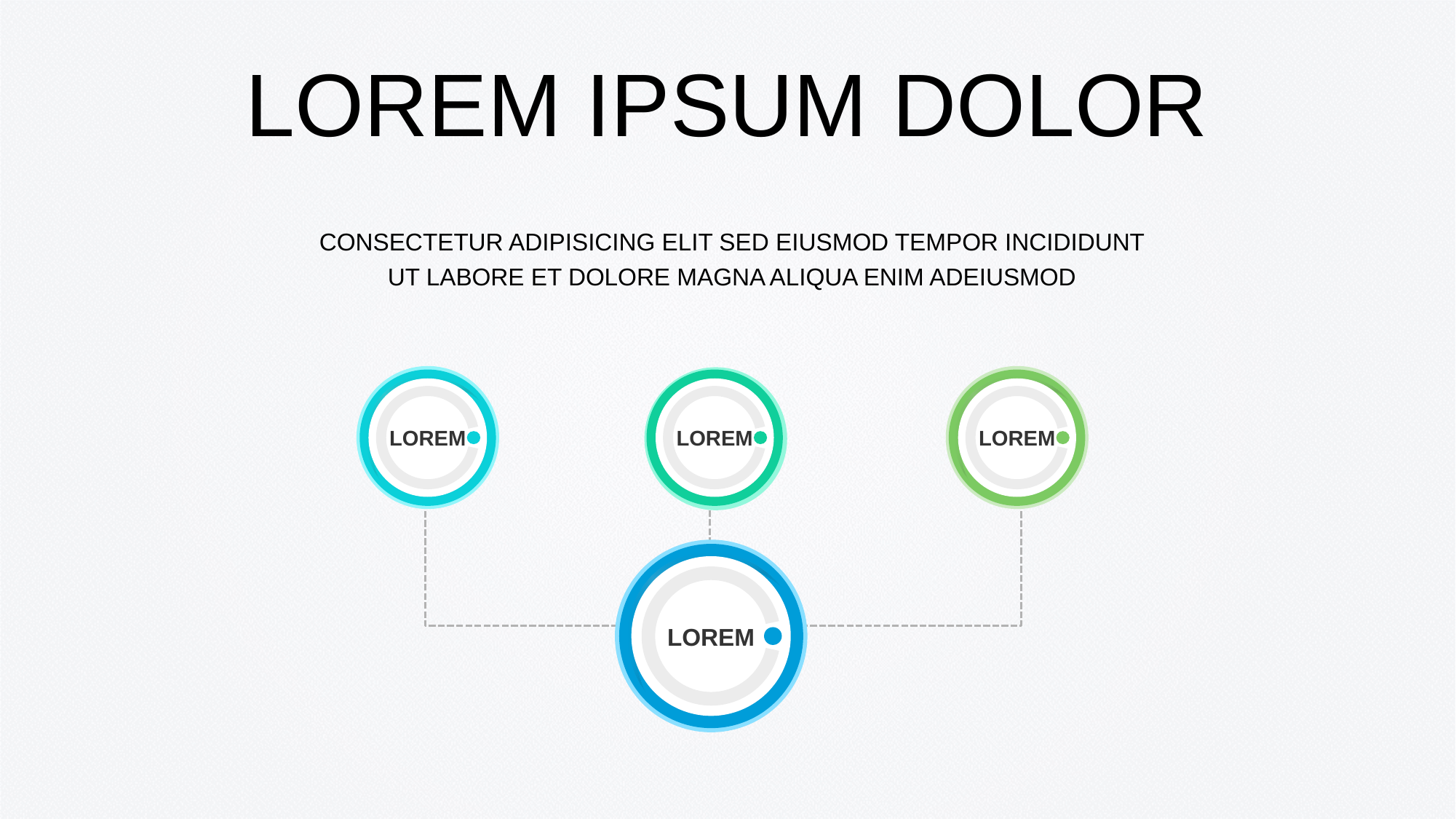

# LOREM IPSUM DOLOR
CONSECTETUR ADIPISICING ELIT SED EIUSMOD TEMPOR INCIDIDUNT UT LABORE ET DOLORE MAGNA ALIQUA ENIM ADEIUSMOD

LOREM
LOREM
LOREM

LOREM